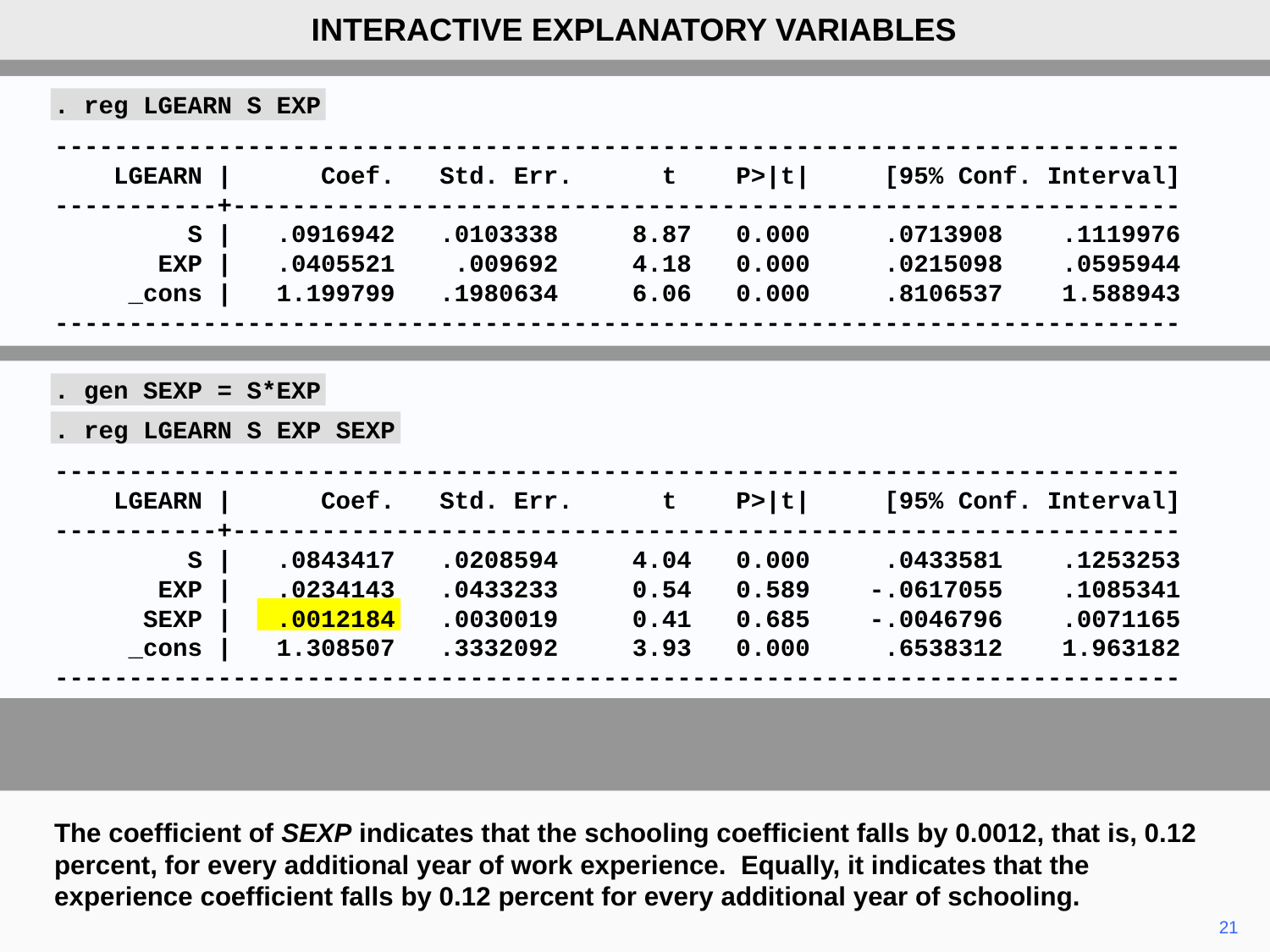

INTERACTIVE EXPLANATORY VARIABLES

. reg LGEARN S EXP
----------------------------------------------------------------------------
    LGEARN |      Coef.   Std. Err.      t    P>|t|     [95% Conf. Interval]
-----------+----------------------------------------------------------------
         S |   .0916942   .0103338     8.87   0.000     .0713908    .1119976
       EXP |   .0405521    .009692     4.18   0.000     .0215098    .0595944
     _cons |   1.199799   .1980634     6.06   0.000     .8106537    1.588943
----------------------------------------------------------------------------

. gen SEXP = S*EXP
. reg LGEARN S EXP SEXP
----------------------------------------------------------------------------
    LGEARN |      Coef.   Std. Err.      t    P>|t|     [95% Conf. Interval]
-----------+----------------------------------------------------------------
         S |   .0843417   .0208594     4.04   0.000     .0433581    .1253253
       EXP |   .0234143   .0433233     0.54   0.589    -.0617055    .1085341
      SEXP |   .0012184   .0030019     0.41   0.685    -.0046796    .0071165
     _cons |   1.308507   .3332092     3.93   0.000     .6538312    1.963182
----------------------------------------------------------------------------

The coefficient of SEXP indicates that the schooling coefficient falls by 0.0012, that is, 0.12 percent, for every additional year of work experience.  Equally, it indicates that the experience coefficient falls by 0.12 percent for every additional year of schooling.
21